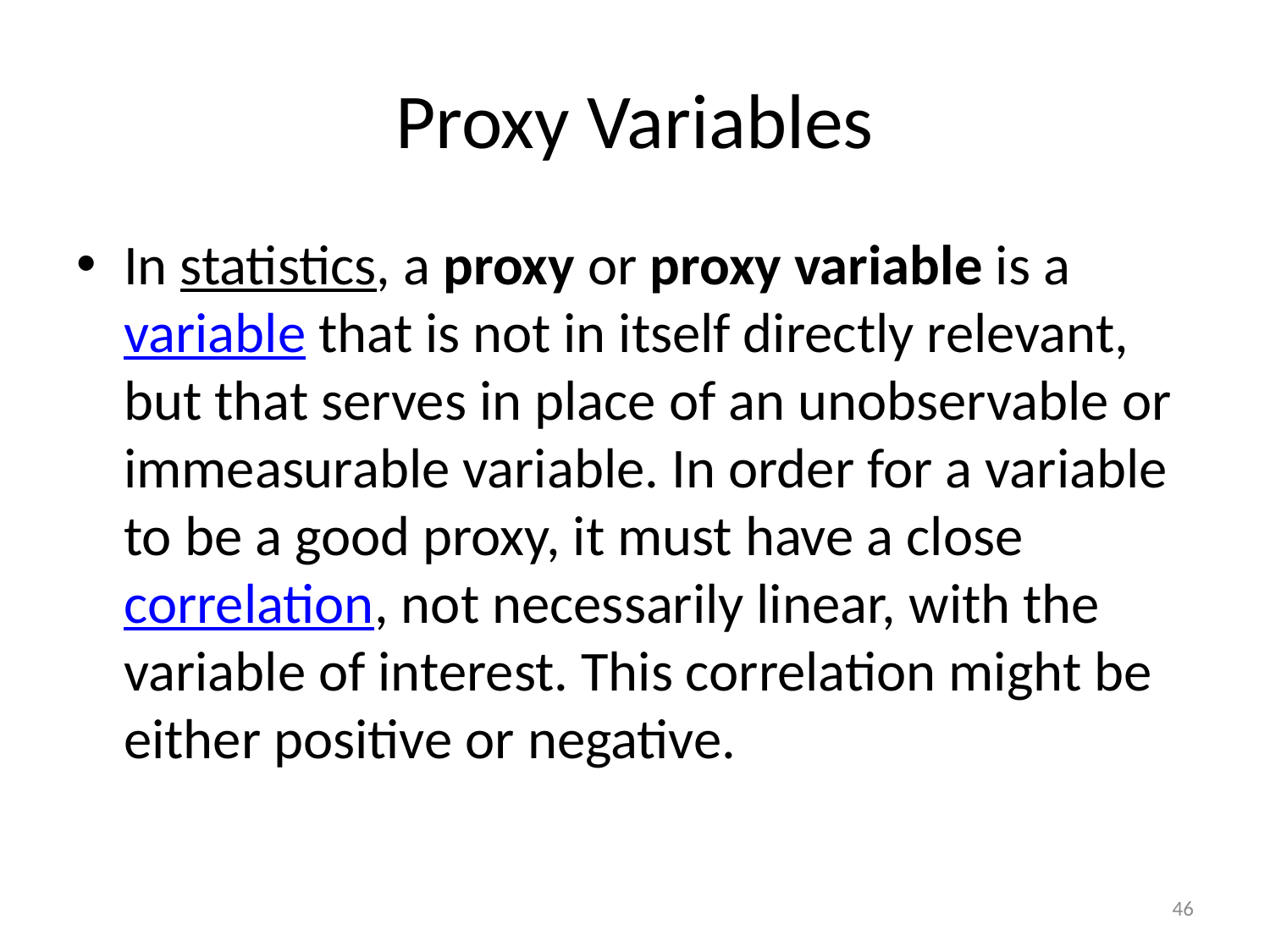

# Proxy Variables
In statistics, a proxy or proxy variable is a variable that is not in itself directly relevant, but that serves in place of an unobservable or immeasurable variable. In order for a variable to be a good proxy, it must have a close correlation, not necessarily linear, with the variable of interest. This correlation might be either positive or negative.
46